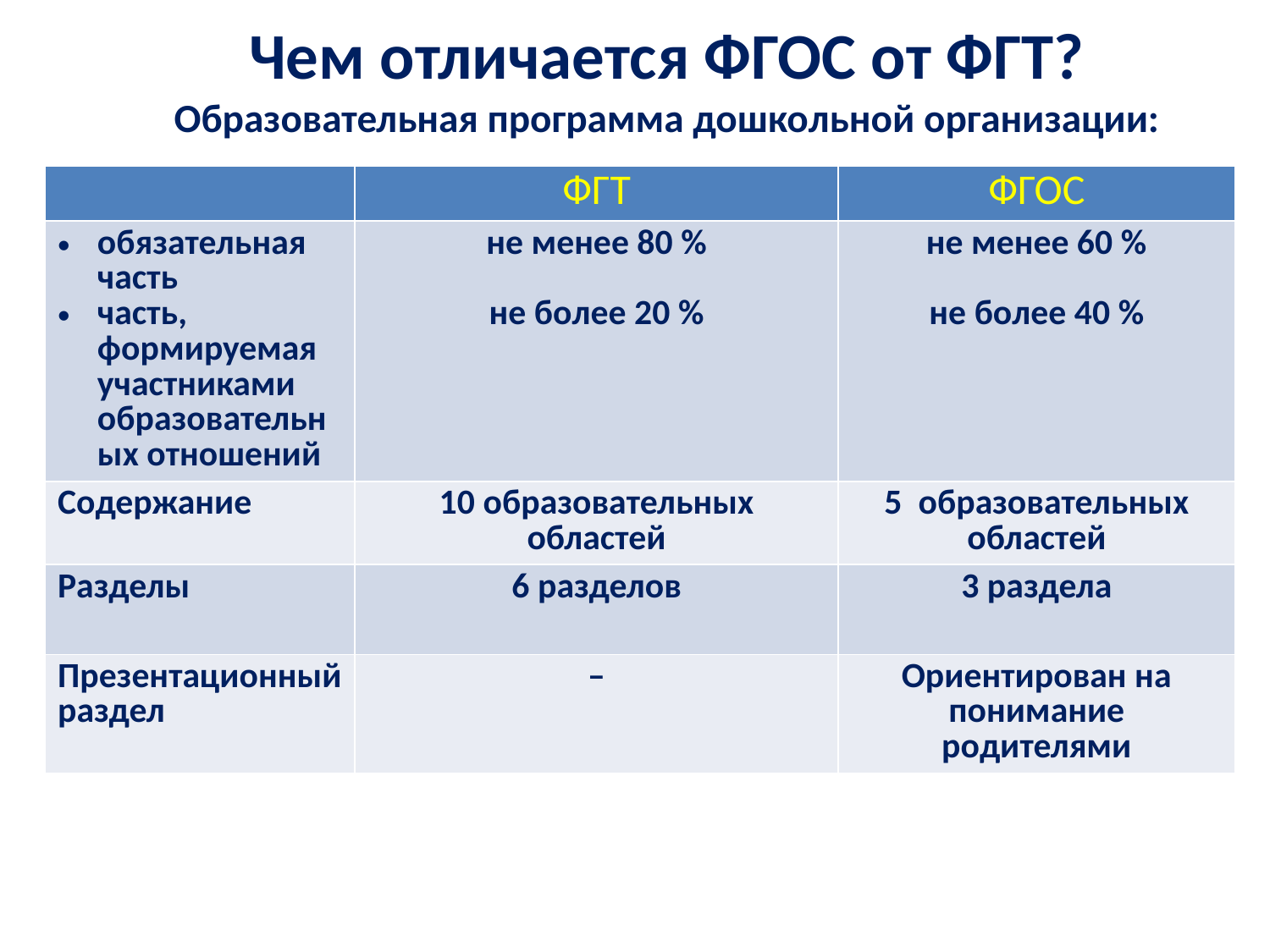

# Чем отличается ФГОС от ФГТ? Образовательная программа дошкольной организации:
|  | ФГТ | ФГОС |
| --- | --- | --- |
| обязательная часть часть, формируемая участниками образовательных отношений | не менее 80 % не более 20 % | не менее 60 % не более 40 % |
| Содержание | 10 образовательных областей | 5 образовательных областей |
| Разделы | 6 разделов | 3 раздела |
| Презентационный раздел | – | Ориентирован на понимание родителями |